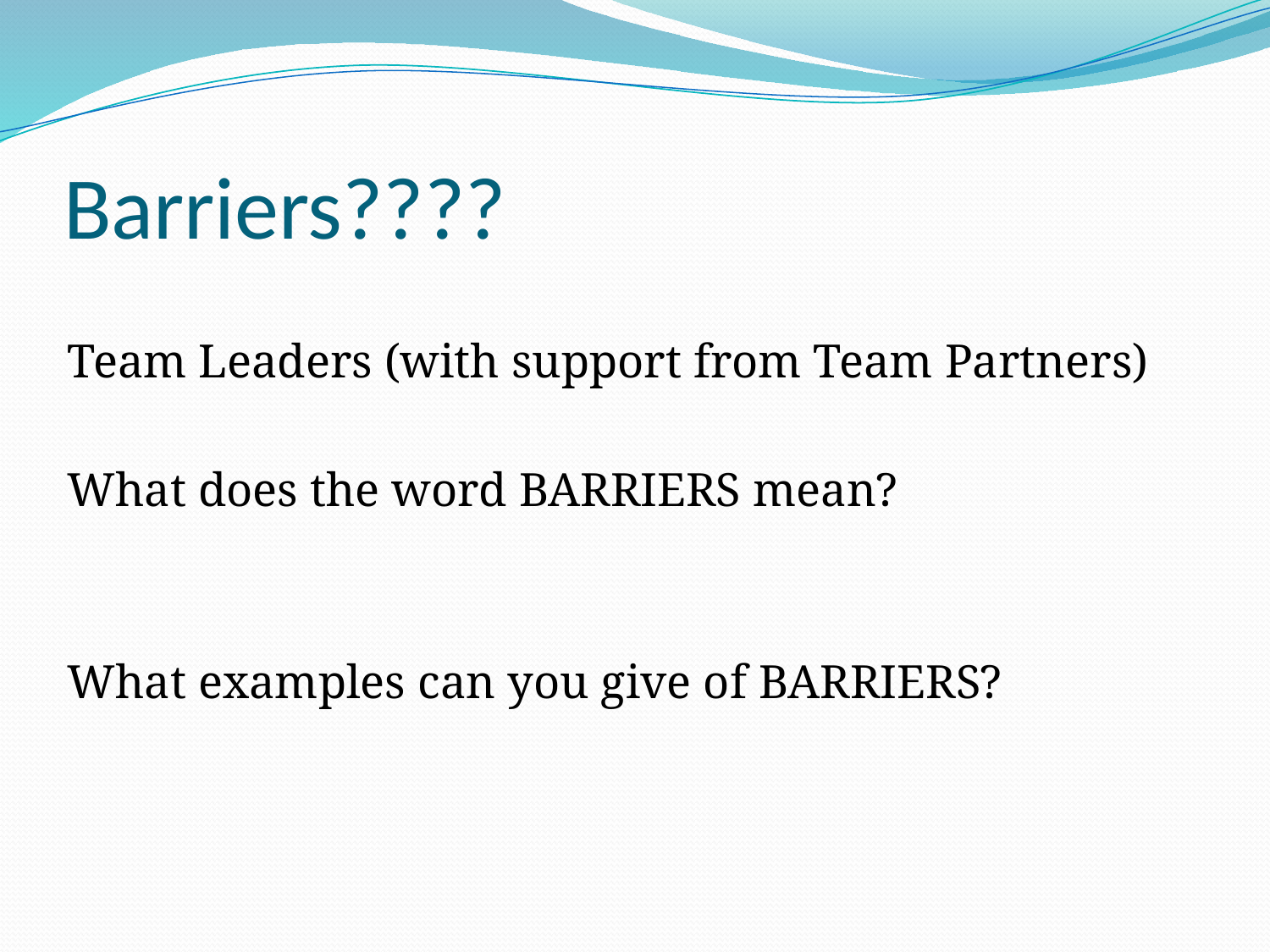

# Barriers????
Team Leaders (with support from Team Partners)

What does the word BARRIERS mean?

What examples can you give of BARRIERS?